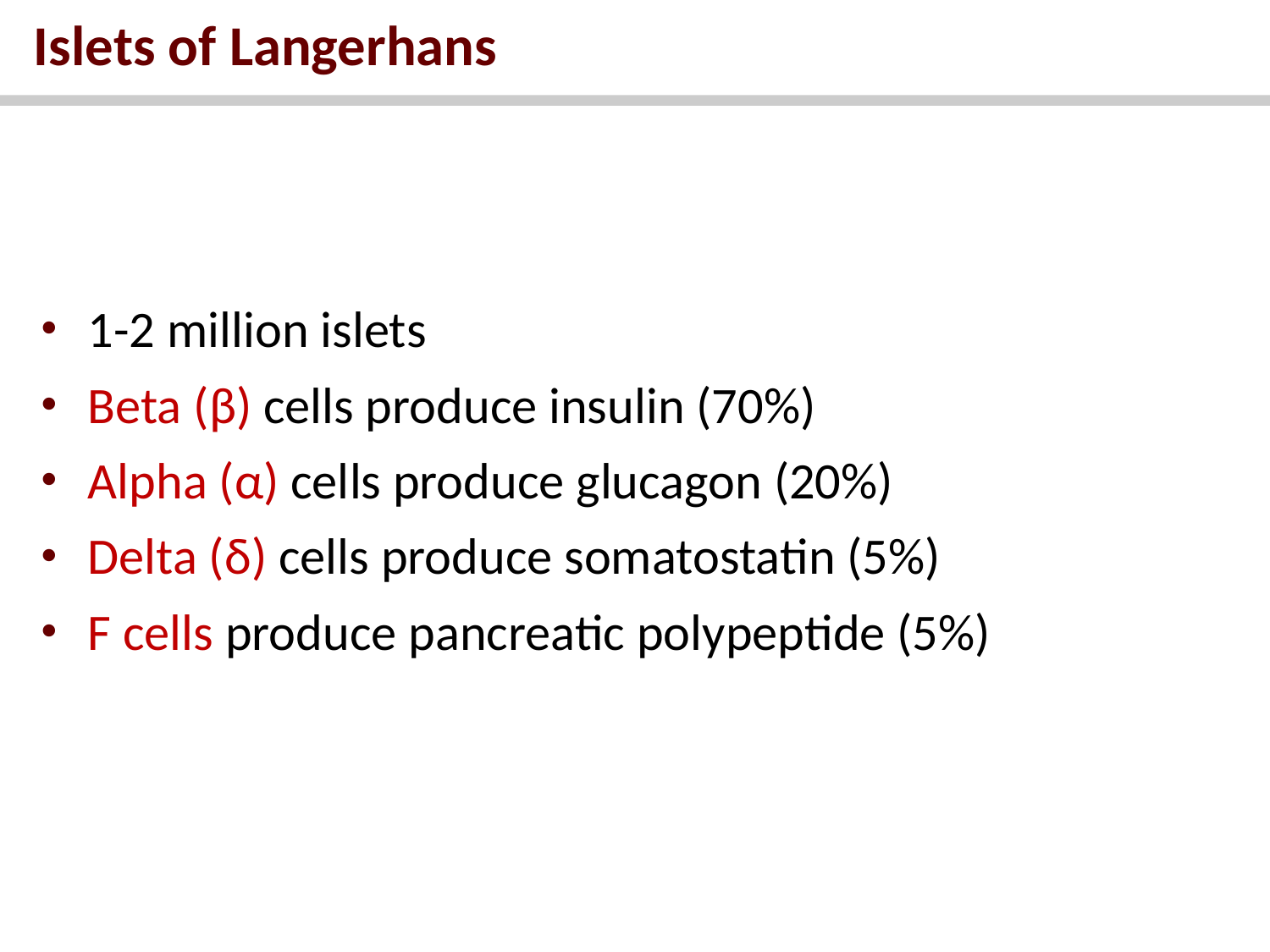

# Islets of Langerhans
1-2 million islets
Beta (β) cells produce insulin (70%)
Alpha (α) cells produce glucagon (20%)
Delta (δ) cells produce somatostatin (5%)
F cells produce pancreatic polypeptide (5%)